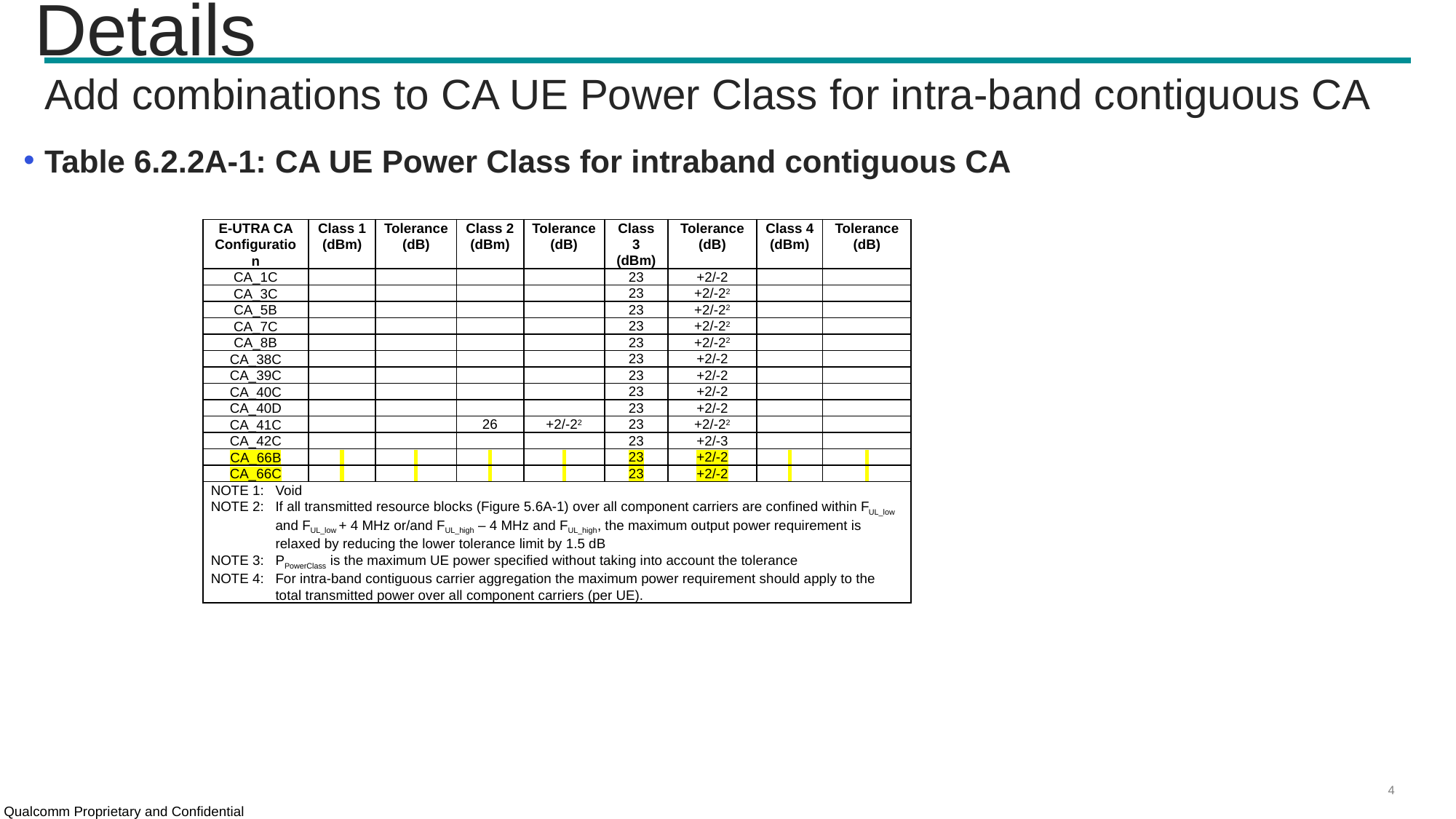

Details
# Add combinations to CA UE Power Class for intra-band contiguous CA
Table 6.2.2A-1: CA UE Power Class for intraband contiguous CA

| E-UTRA CA Configuration | Class 1 (dBm) | Tolerance (dB) | Class 2 (dBm) | Tolerance (dB) | Class 3 (dBm) | Tolerance (dB) | Class 4 (dBm) | Tolerance (dB) |
| --- | --- | --- | --- | --- | --- | --- | --- | --- |
| CA\_1C |  |  |  |  | 23 | +2/-2 |  |  |
| CA\_3C |  |  |  |  | 23 | +2/-22 |  |  |
| CA\_5B |  |  |  |  | 23 | +2/-22 |  |  |
| CA\_7C |  |  |  |  | 23 | +2/-22 |  |  |
| CA\_8B |  |  |  |  | 23 | +2/-22 |  |  |
| CA\_38C |  |  |  |  | 23 | +2/-2 |  |  |
| CA\_39C |  |  |  |  | 23 | +2/-2 |  |  |
| CA\_40C |  |  |  |  | 23 | +2/-2 |  |  |
| CA\_40D |  |  |  |  | 23 | +2/-2 |  |  |
| CA\_41C |  |  | 26 | +2/-22 | 23 | +2/-22 |  |  |
| CA\_42C |  |  |  |  | 23 | +2/-3 |  |  |
| CA\_66B |  |  |  |  | 23 | +2/-2 |  |  |
| CA\_66C |  |  |  |  | 23 | +2/-2 |  |  |
| NOTE 1: Void NOTE 2: If all transmitted resource blocks (Figure 5.6A-1) over all component carriers are confined within FUL\_low and FUL\_low + 4 MHz or/and FUL\_high – 4 MHz and FUL\_high, the maximum output power requirement is relaxed by reducing the lower tolerance limit by 1.5 dB NOTE 3: PPowerClass is the maximum UE power specified without taking into account the tolerance NOTE 4: For intra-band contiguous carrier aggregation the maximum power requirement should apply to the total transmitted power over all component carriers (per UE). |  |  |  |  |  |  |  |  |